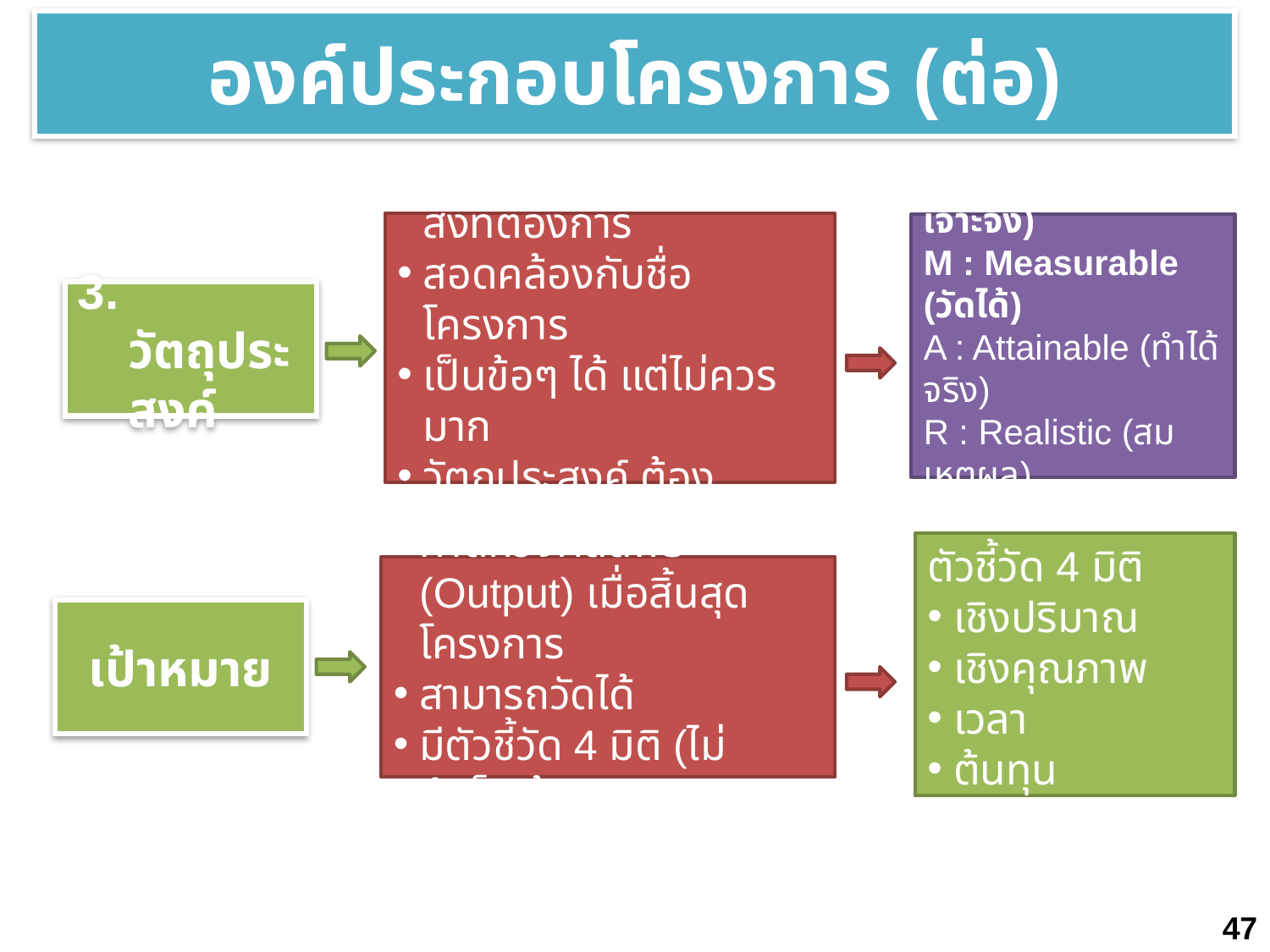

องค์ประกอบโครงการ (ต่อ)
ระบุถึงความสำเร็จหรือสิ่งที่ต้องการ
สอดคล้องกับชื่อโครงการ
เป็นข้อๆ ได้ แต่ไม่ควรมาก
วัตถุประสงค์ ต้อง “SMART”
S : Specific (เฉพาะเจาะจง)
M : Measurable (วัดได้)
A : Attainable (ทำได้จริง)
R : Realistic (สมเหตุผล)
T : Time (เวลา)
3. วัตถุประสงค์

ตัวชี้วัด 4 มิติ
เชิงปริมาณ
เชิงคุณภาพ
เวลา
ต้นทุน
คาดหวังผลลัพธ์ (Output) เมื่อสิ้นสุดโครงการ
สามารถวัดได้
มีตัวชี้วัด 4 มิติ (ไม่จำเป็นต้องครบ)
เป้าหมาย

47